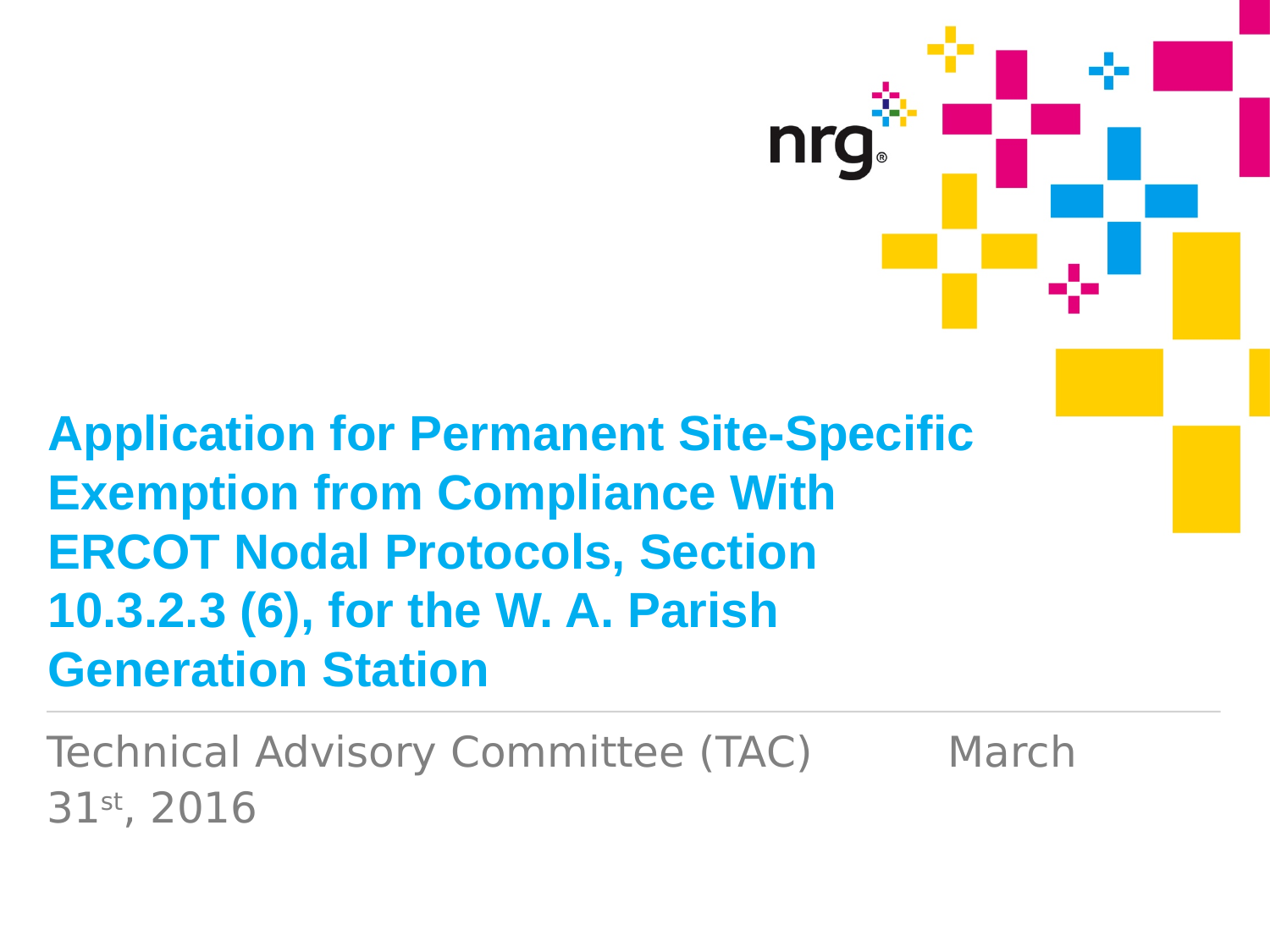

Application for Permanent Site-Specific Exemption from Compliance With ERCOT Nodal Protocols, Section 10.3.2.3 (6), for the W. A. Parish Generation Station
Technical Advisory Committee (TAC)          March 31st, 2016